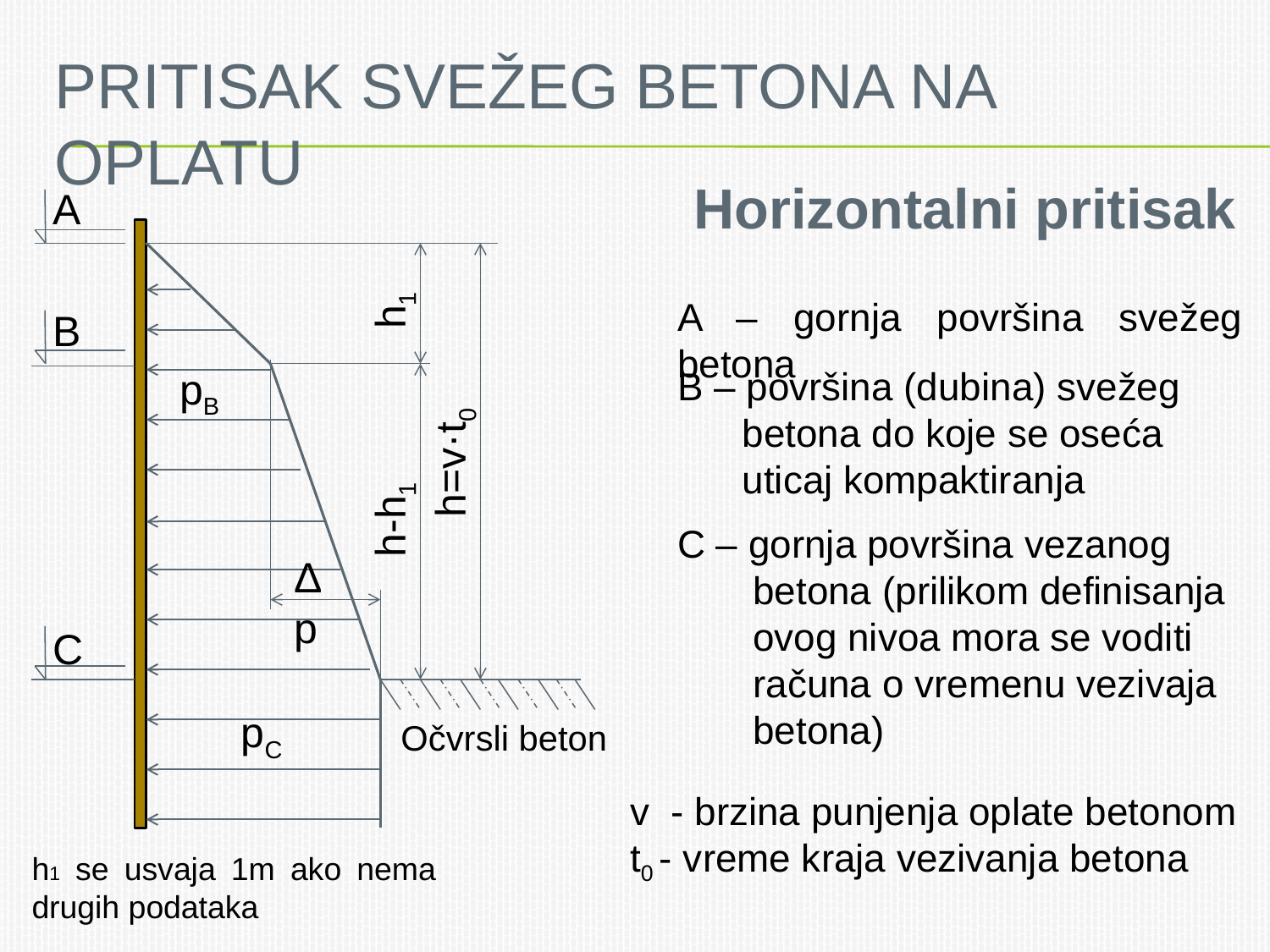

# Pritisak svežeg betona na oplatu
Horizontalni pritisak
A

h1
A – gornja površina svežeg betona
B
B – površina (dubina) svežeg
      betona do koje se oseća
      uticaj kompaktiranja
pB
h=v·t0
h-h1
C – gornja površina vezanog
       betona (prilikom definisanja
       ovog nivoa mora se voditi
       računa o vremenu vezivaja
       betona)
Δp
C
pC
Očvrsli beton
v  - brzina punjenja oplate betonom
t0 - vreme kraja vezivanja betona
h1 se usvaja 1m ako nema drugih podataka